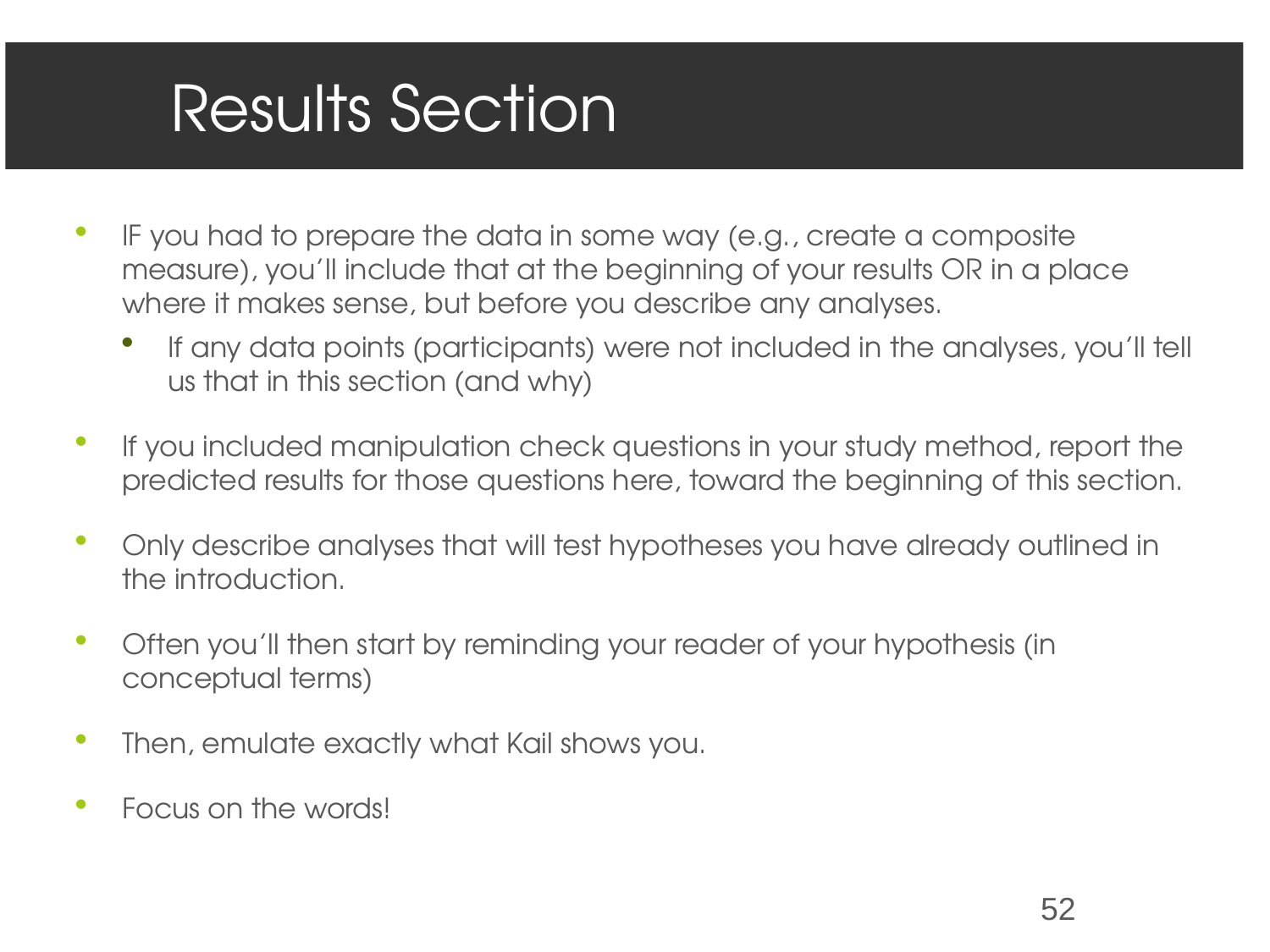

# Results Section
IF you had to prepare the data in some way (e.g., create a composite measure), you’ll include that at the beginning of your results OR in a place where it makes sense, but before you describe any analyses.
If any data points (participants) were not included in the analyses, you’ll tell us that in this section (and why)
If you included manipulation check questions in your study method, report the predicted results for those questions here, toward the beginning of this section.
Only describe analyses that will test hypotheses you have already outlined in the introduction.
Often you’ll then start by reminding your reader of your hypothesis (in conceptual terms)
Then, emulate exactly what Kail shows you.
Focus on the words!
52